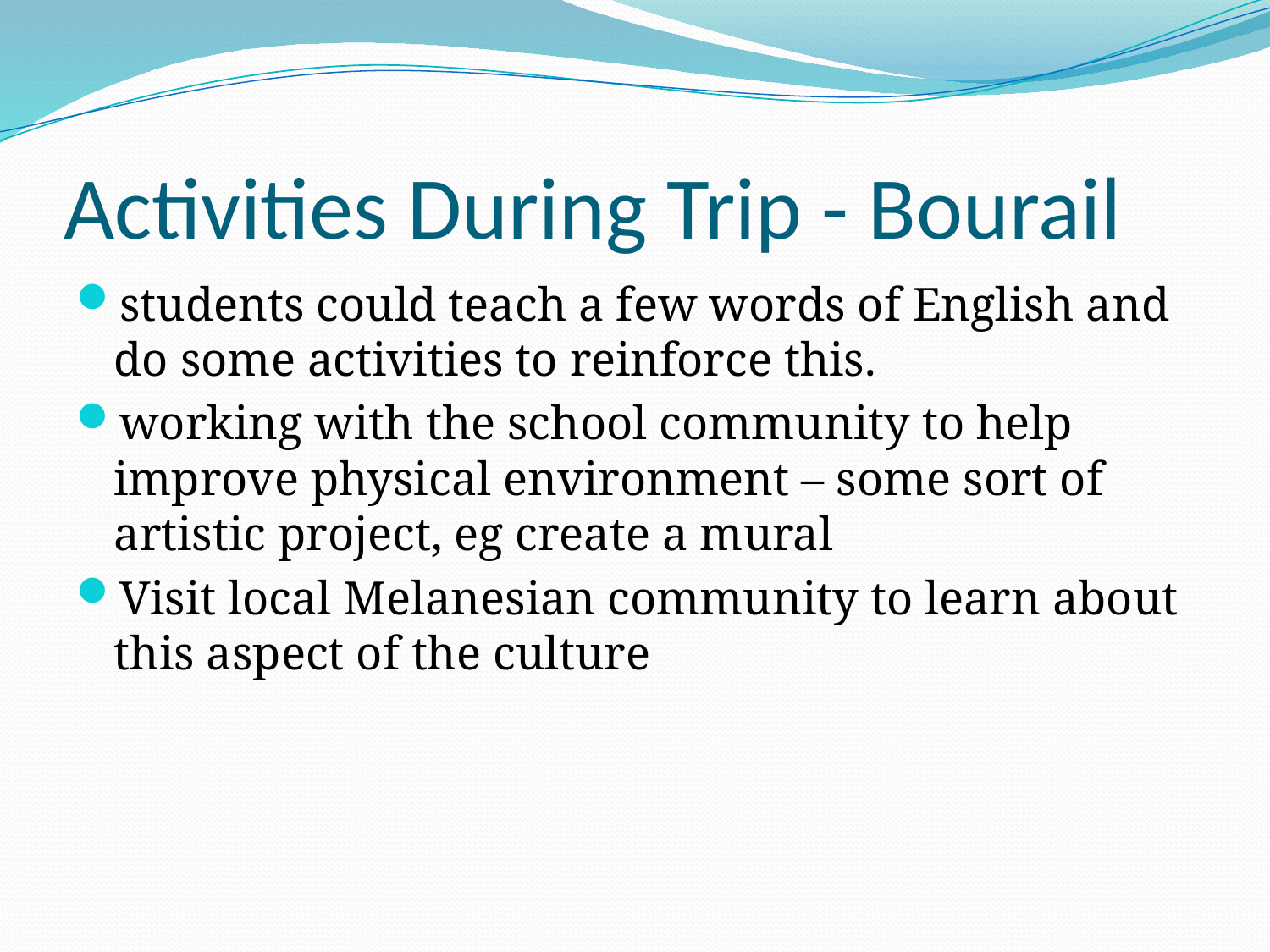

# Activities During Trip - Bourail
students could teach a few words of English and do some activities to reinforce this.
working with the school community to help improve physical environment – some sort of artistic project, eg create a mural
Visit local Melanesian community to learn about this aspect of the culture